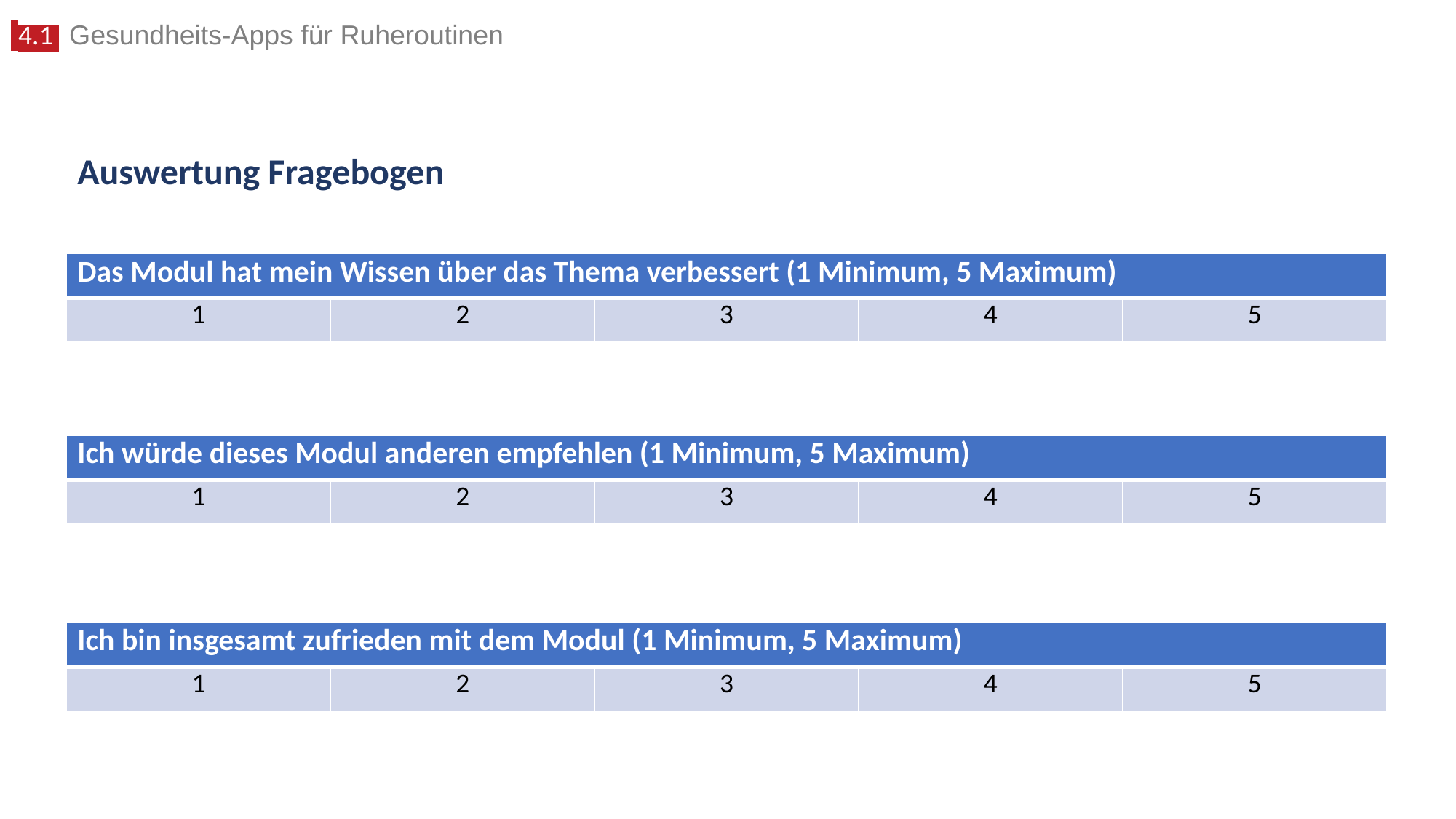

# Auswertung Fragebogen
| Das Modul hat mein Wissen über das Thema verbessert (1 Minimum, 5 Maximum) |  |  |  |  |
| --- | --- | --- | --- | --- |
| 1 | 2 | 3 | 4 | 5 |
| Ich würde dieses Modul anderen empfehlen (1 Minimum, 5 Maximum) |  |  |  |  |
| --- | --- | --- | --- | --- |
| 1 | 2 | 3 | 4 | 5 |
| Ich bin insgesamt zufrieden mit dem Modul (1 Minimum, 5 Maximum) |  |  |  |  |
| --- | --- | --- | --- | --- |
| 1 | 2 | 3 | 4 | 5 |